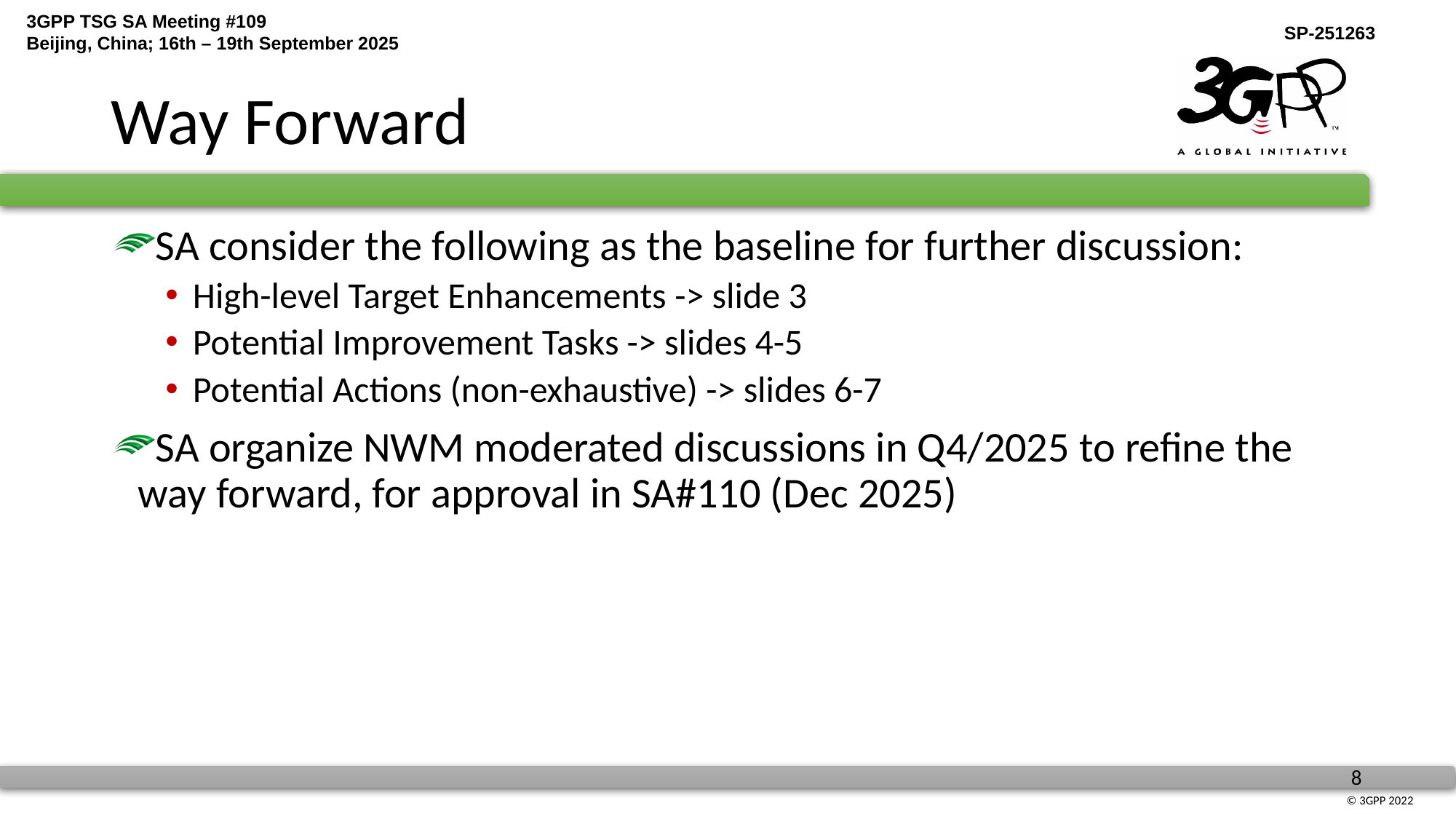

# Way Forward
SA consider the following as the baseline for further discussion:
High-level Target Enhancements -> slide 3
Potential Improvement Tasks -> slides 4-5
Potential Actions (non-exhaustive) -> slides 6-7
SA organize NWM moderated discussions in Q4/2025 to refine the way forward, for approval in SA#110 (Dec 2025)